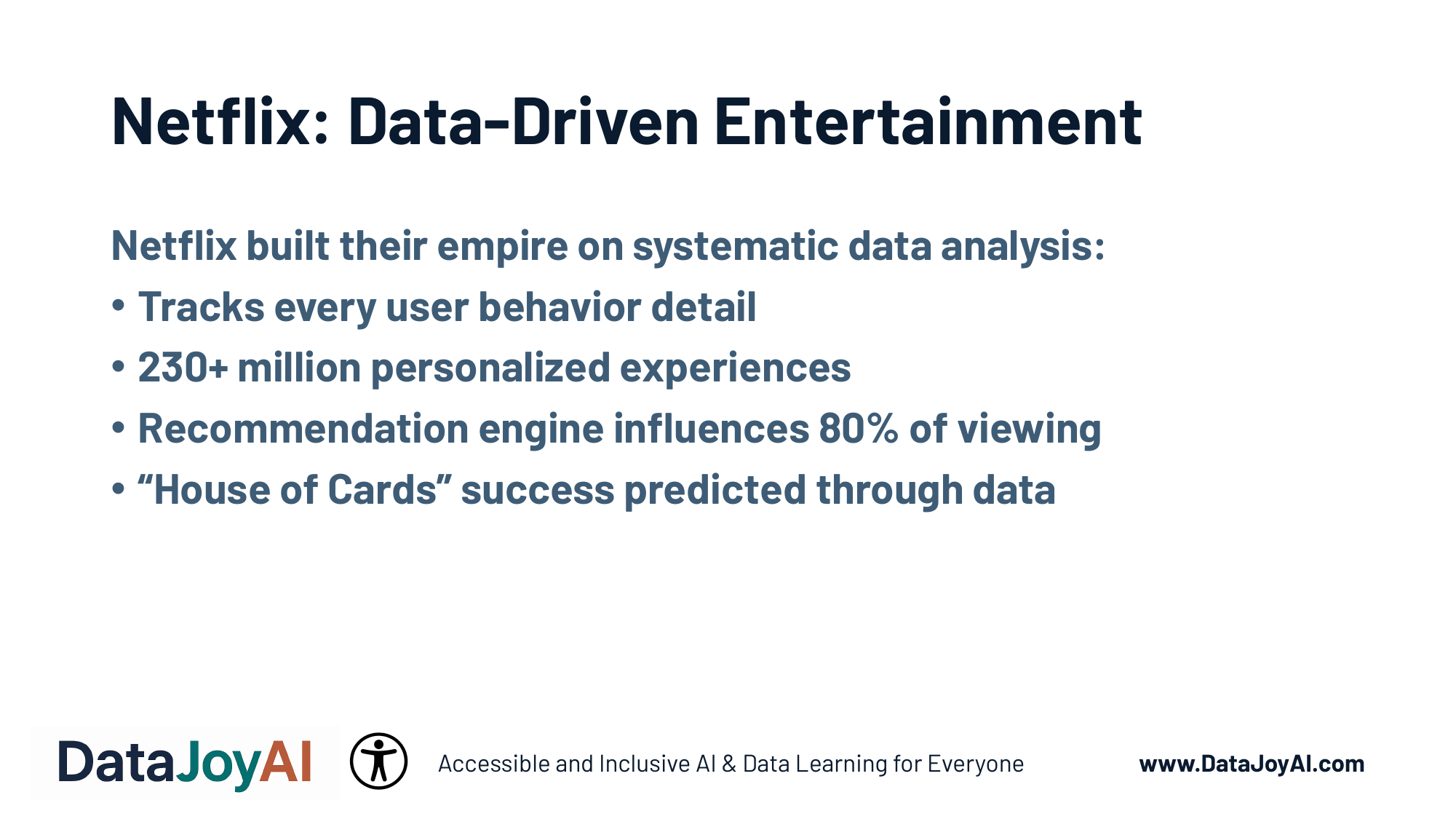

# Netflix: Data-Driven Entertainment
Netflix built their empire on systematic data analysis:
Tracks every user behavior detail
230+ million personalized experiences
Recommendation engine influences 80% of viewing
“House of Cards” success predicted through data